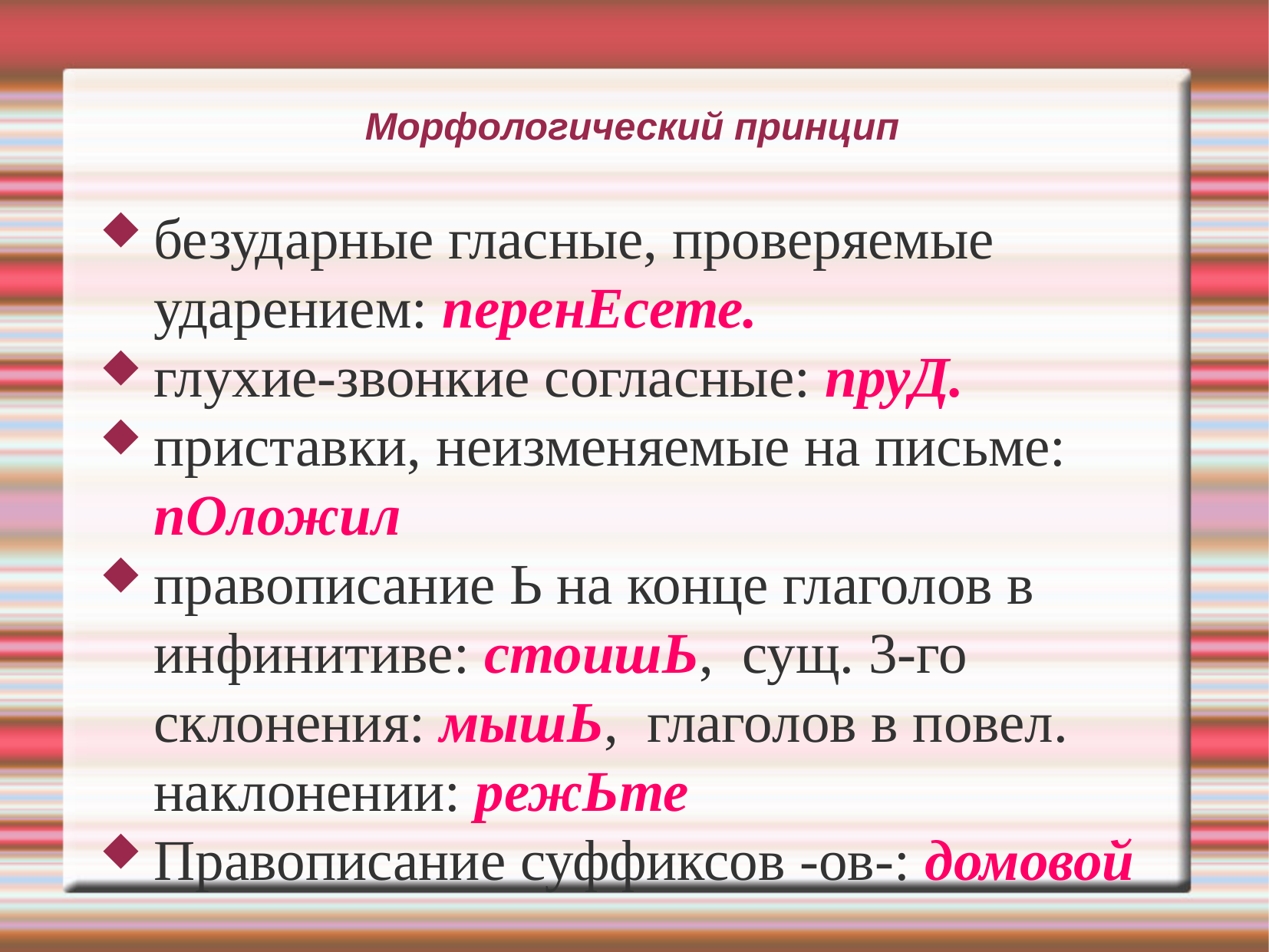

Морфологический принцип
безударные гласные, проверяемые ударением: перенЕсете.
глухие-звонкие согласные: пруД.
приставки, неизменяемые на письме: пОложил
правописание Ь на конце глаголов в инфинитиве: стоишЬ,  сущ. 3-го склонения: мышЬ,  глаголов в повел. наклонении: режЬте
Правописание суффиксов -ов-: домовой